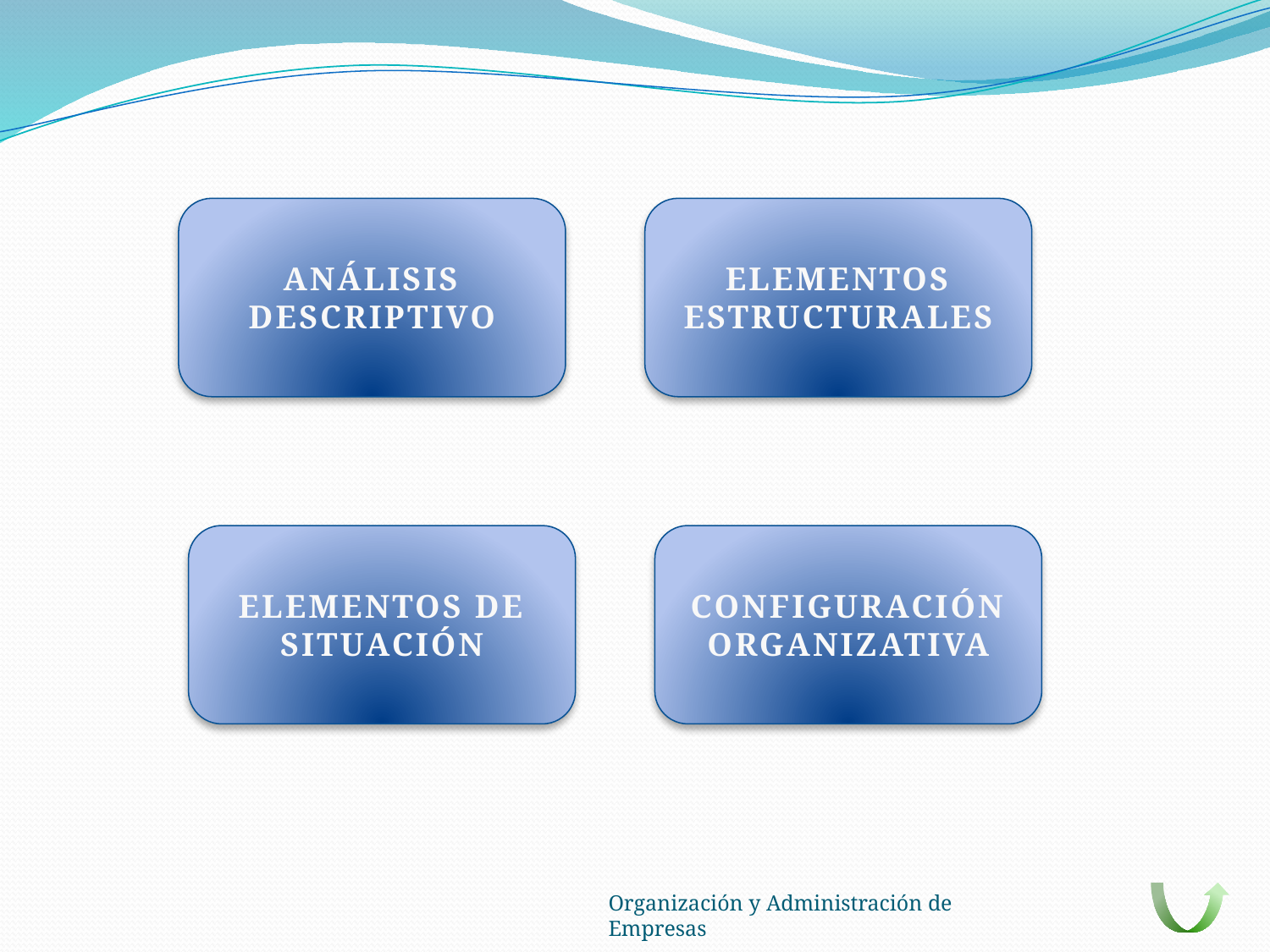

ANÁLISIS DESCRIPTIVO
ELEMENTOS ESTRUCTURALES
ELEMENTOS DE SITUACIÓN
CONFIGURACIÓN ORGANIZATIVA

Organización y Administración de Empresas